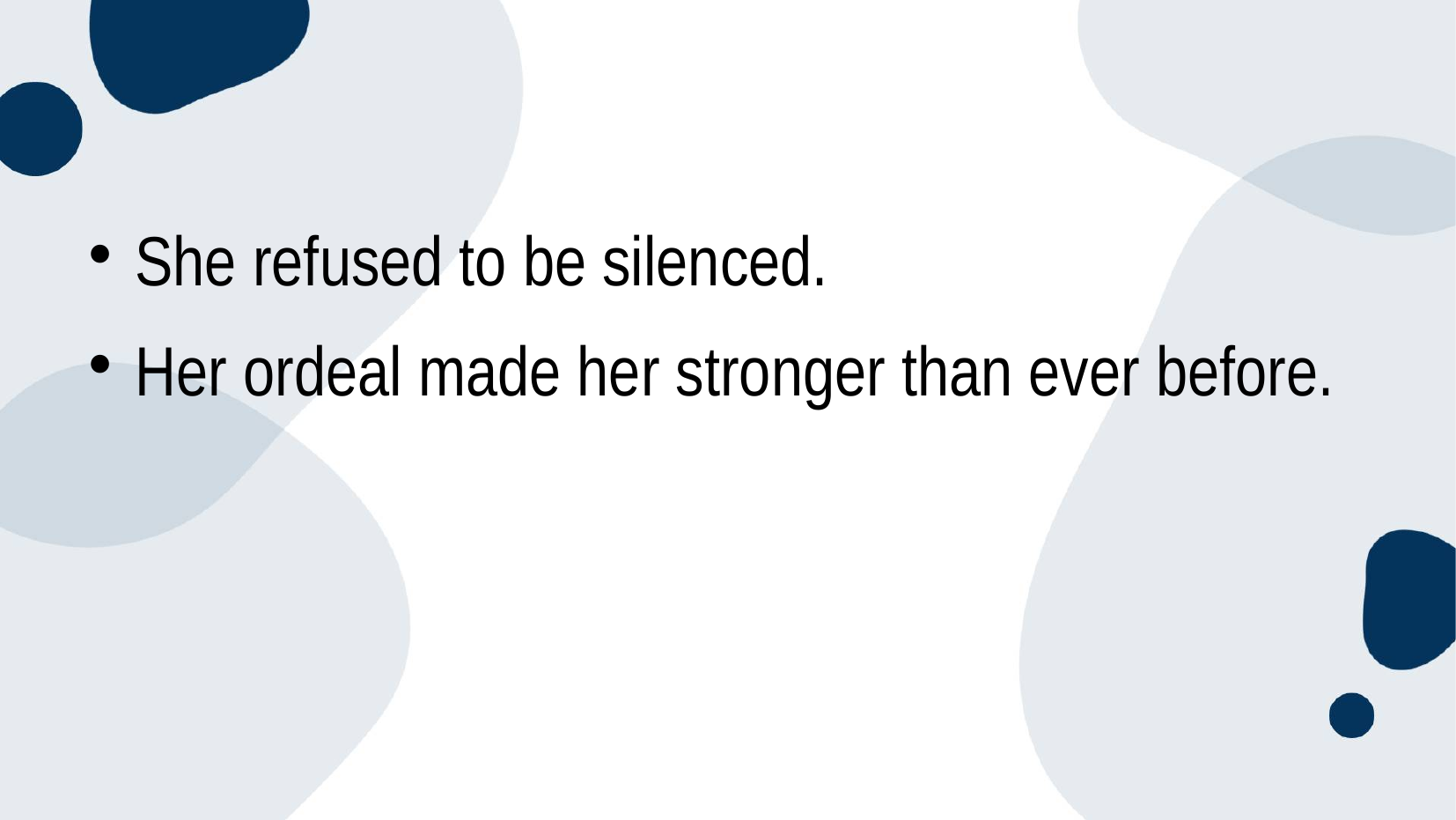

#
She refused to be silenced.
Her ordeal made her stronger than ever before.